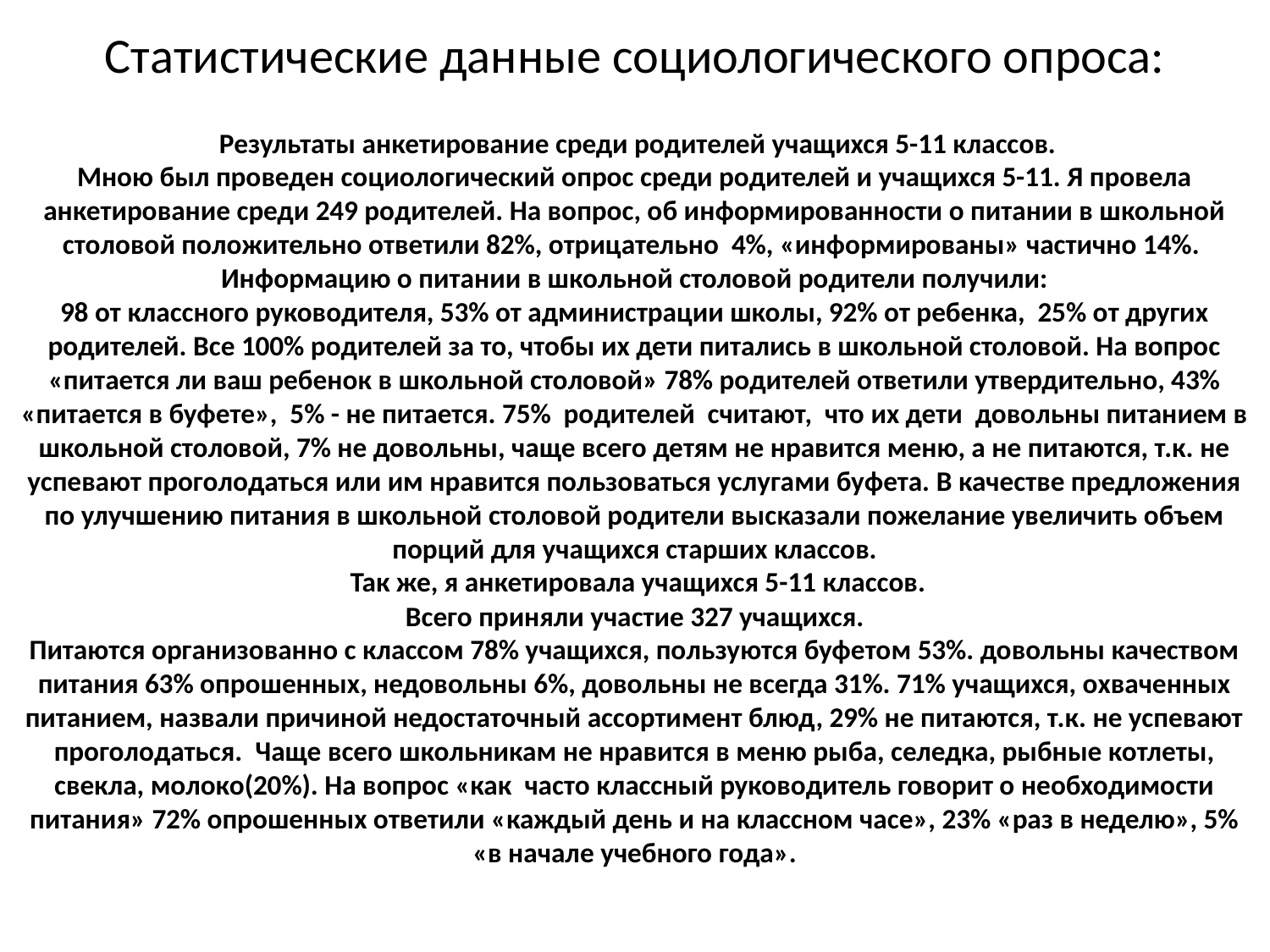

# Статистические данные социологического опроса: Результаты анкетирование среди родителей учащихся 5-11 классов. Мною был проведен социологический опрос среди родителей и учащихся 5-11. Я провела анкетирование среди 249 родителей. На вопрос, об информированности о питании в школьной столовой положительно ответили 82%, отрицательно  4%, «информированы» частично 14%. Информацию о питании в школьной столовой родители получили: 98 от классного руководителя, 53% от администрации школы, 92% от ребенка,  25% от других родителей. Все 100% родителей за то, чтобы их дети питались в школьной столовой. На вопрос «питается ли ваш ребенок в школьной столовой» 78% родителей ответили утвердительно, 43% «питается в буфете»,  5% - не питается. 75%  родителей  считают,  что их дети  довольны питанием в школьной столовой, 7% не довольны, чаще всего детям не нравится меню, а не питаются, т.к. не успевают проголодаться или им нравится пользоваться услугами буфета. В качестве предложения по улучшению питания в школьной столовой родители высказали пожелание увеличить объем порций для учащихся старших классов. Так же, я анкетировала учащихся 5-11 классов. Всего приняли участие 327 учащихся. Питаются организованно с классом 78% учащихся, пользуются буфетом 53%. довольны качеством питания 63% опрошенных, недовольны 6%, довольны не всегда 31%. 71% учащихся, охваченных питанием, назвали причиной недостаточный ассортимент блюд, 29% не питаются, т.к. не успевают проголодаться.  Чаще всего школьникам не нравится в меню рыба, селедка, рыбные котлеты, свекла, молоко(20%). На вопрос «как  часто классный руководитель говорит о необходимости питания» 72% опрошенных ответили «каждый день и на классном часе», 23% «раз в неделю», 5% «в начале учебного года».